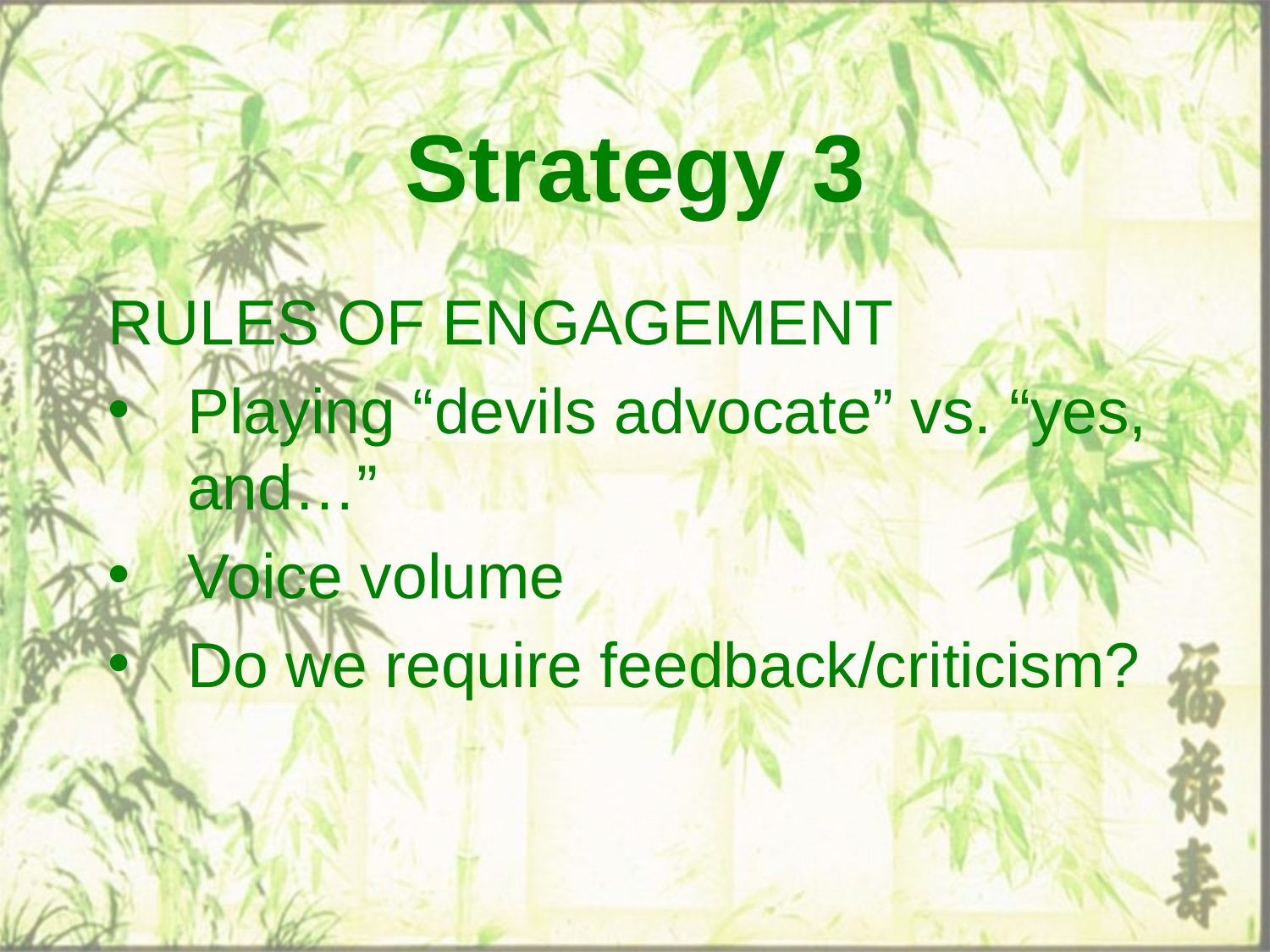

# Strategy 3
RULES OF ENGAGEMENT
Playing “devils advocate” vs. “yes, and…”
Voice volume
Do we require feedback/criticism?